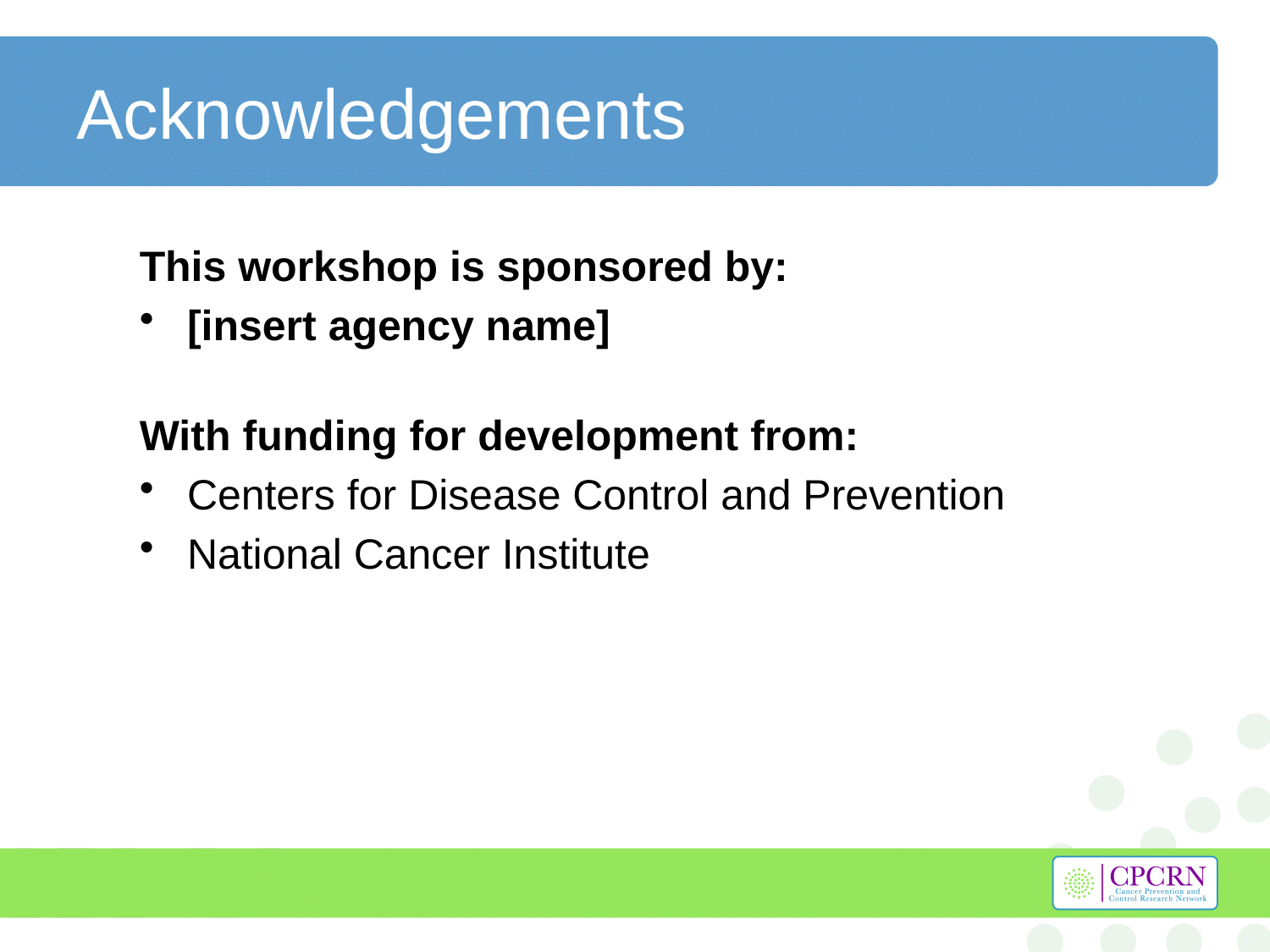

# Acknowledgements
This workshop is sponsored by:
[insert agency name]
With funding for development from:
Centers for Disease Control and Prevention
National Cancer Institute